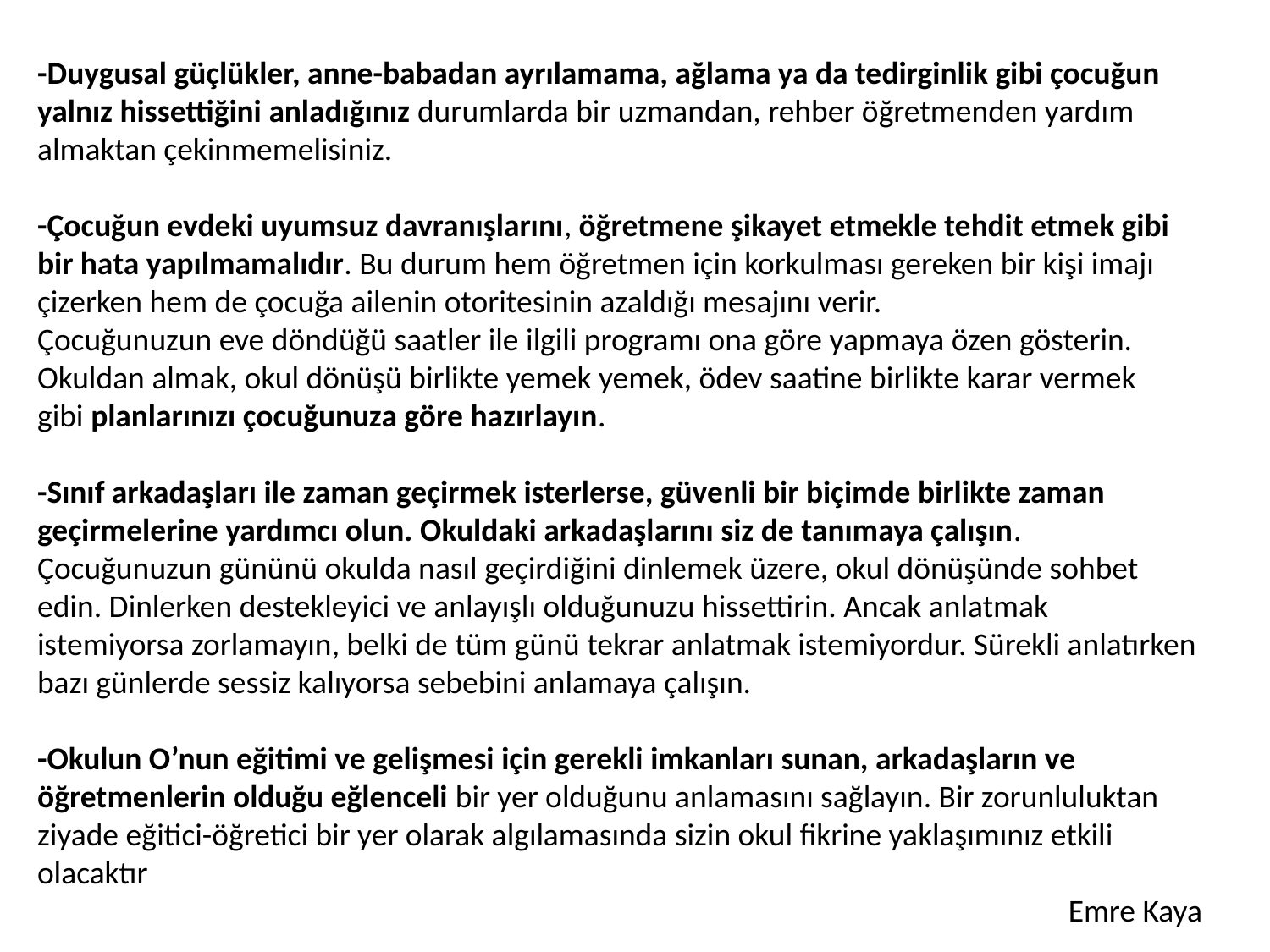

-Duygusal güçlükler, anne-babadan ayrılamama, ağlama ya da tedirginlik gibi çocuğun yalnız hissettiğini anladığınız durumlarda bir uzmandan, rehber öğretmenden yardım almaktan çekinmemelisiniz.

-Çocuğun evdeki uyumsuz davranışlarını, öğretmene şikayet etmekle tehdit etmek gibi bir hata yapılmamalıdır. Bu durum hem öğretmen için korkulması gereken bir kişi imajı çizerken hem de çocuğa ailenin otoritesinin azaldığı mesajını verir.
Çocuğunuzun eve döndüğü saatler ile ilgili programı ona göre yapmaya özen gösterin. Okuldan almak, okul dönüşü birlikte yemek yemek, ödev saatine birlikte karar vermek gibi planlarınızı çocuğunuza göre hazırlayın.

-Sınıf arkadaşları ile zaman geçirmek isterlerse, güvenli bir biçimde birlikte zaman geçirmelerine yardımcı olun. Okuldaki arkadaşlarını siz de tanımaya çalışın.
Çocuğunuzun gününü okulda nasıl geçirdiğini dinlemek üzere, okul dönüşünde sohbet edin. Dinlerken destekleyici ve anlayışlı olduğunuzu hissettirin. Ancak anlatmak istemiyorsa zorlamayın, belki de tüm günü tekrar anlatmak istemiyordur. Sürekli anlatırken bazı günlerde sessiz kalıyorsa sebebini anlamaya çalışın.

-Okulun O’nun eğitimi ve gelişmesi için gerekli imkanları sunan, arkadaşların ve öğretmenlerin olduğu eğlenceli bir yer olduğunu anlamasını sağlayın. Bir zorunluluktan ziyade eğitici-öğretici bir yer olarak algılamasında sizin okul fikrine yaklaşımınız etkili olacaktır
Emre Kaya